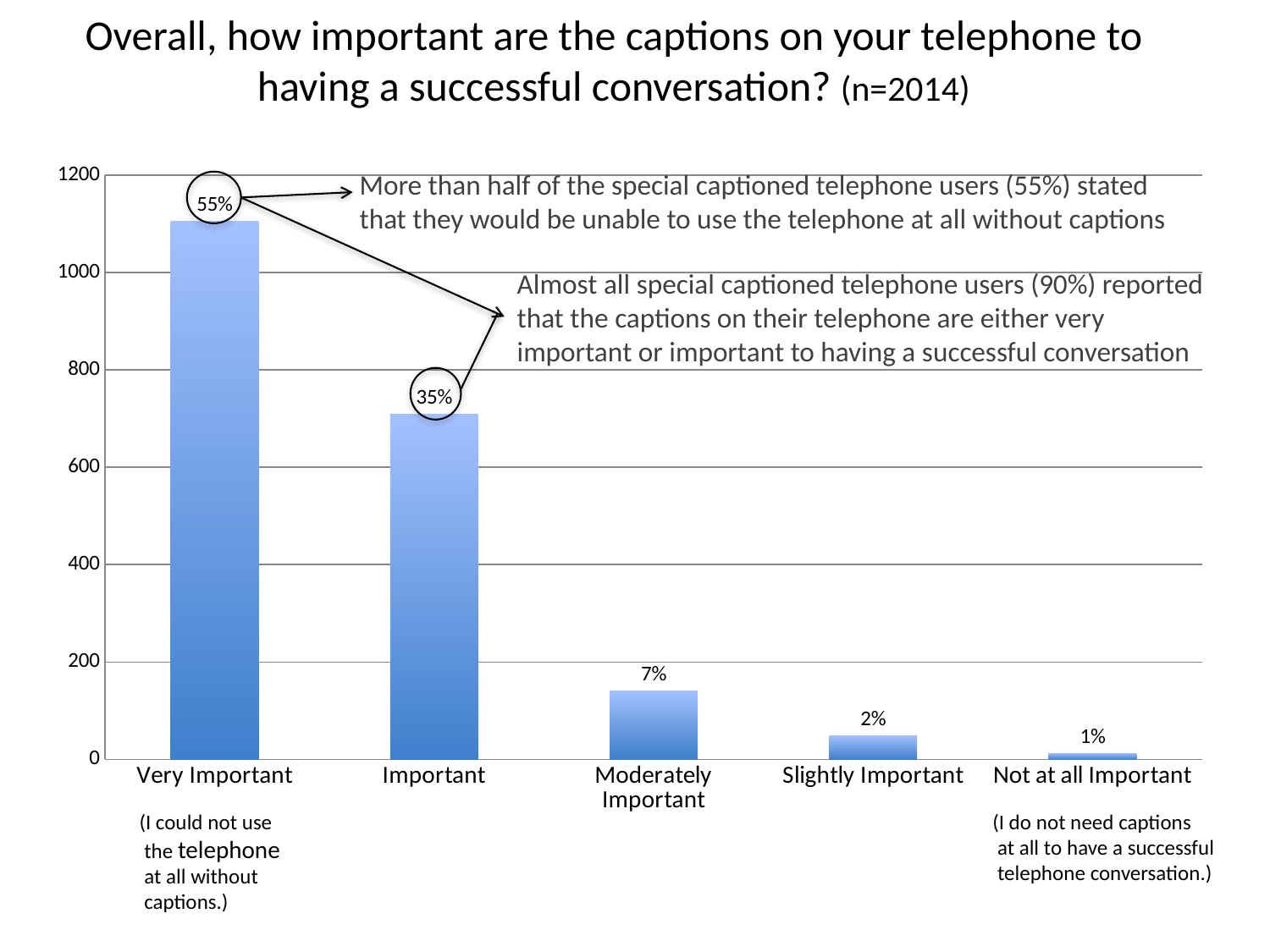

Overall, how important are the captions on your telephone to having a successful conversation? (n=2014)

### Chart

| Category |  |
|---|---|
| Very Important | 1105.0 |
| Important | 709.0 |
| Moderately Important | 140.0 |
| Slightly Important | 48.0 |
| Not at all Important | 12.0 |
More than half of the special captioned telephone users (55%) stated that they would be unable to use the telephone at all without captions

Almost all special captioned telephone users (90%) reported that the captions on their telephone are either very important or important to having a successful conversation

(I could not use
 the telephone
 at all without
 captions.)
(I do not need captions
 at all to have a successful
 telephone conversation.)